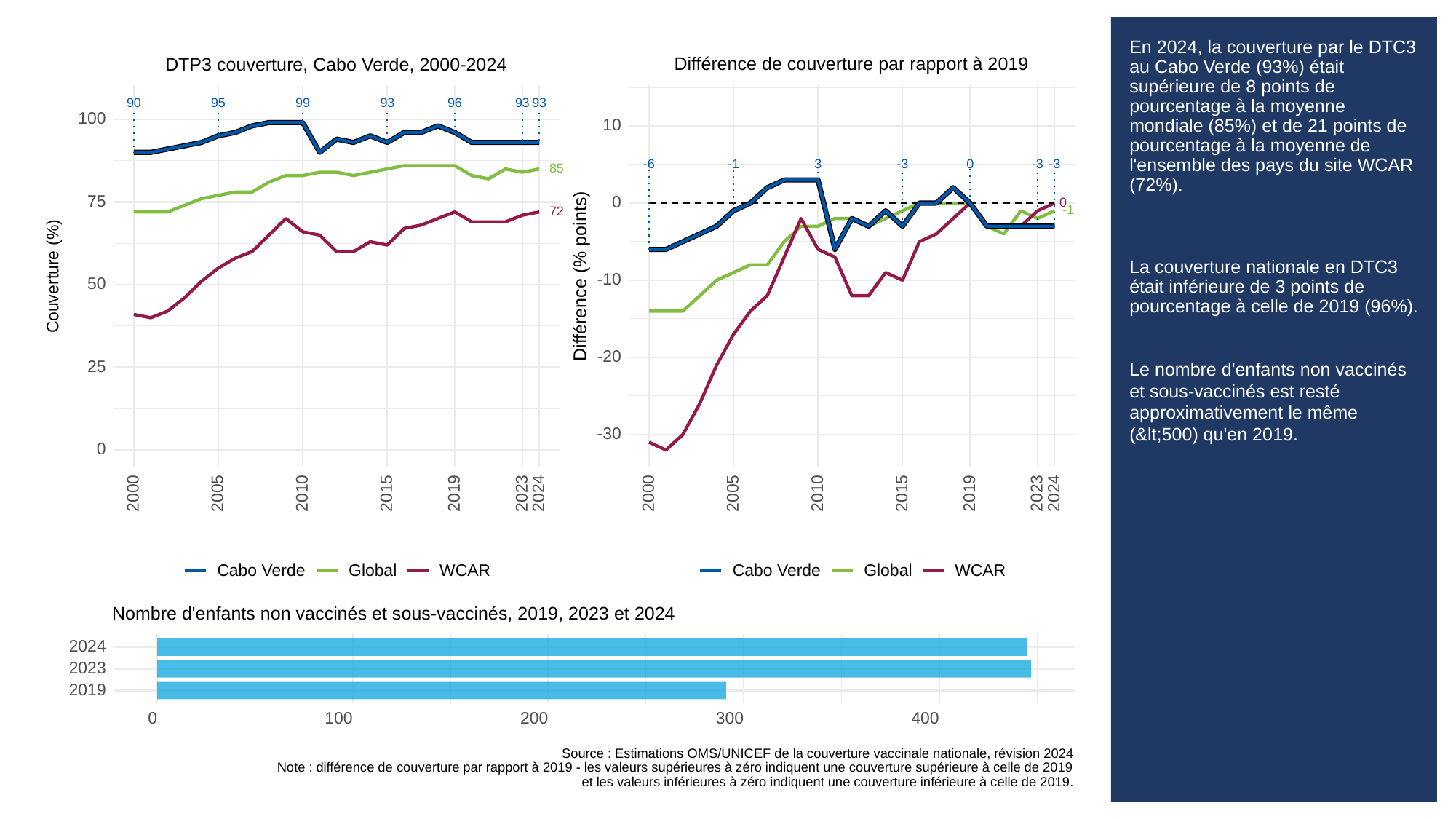

# En 2024, la couverture par le DTC3 au Cabo Verde (93%) était supérieure de 8 points de pourcentage à la moyenne mondiale (85%) et de 21 points de pourcentage à la moyenne de l'ensemble des pays du site WCAR (72%).

La couverture nationale en DTC3 était inférieure de 3 points de pourcentage à celle de 2019 (96%).

Le nombre d'enfants non vaccinés et sous-vaccinés est resté approximativement le même (&lt;500) qu'en 2019.

Différence de couverture par rapport à 2019
DTP3 couverture, Cabo Verde, 2000-2024

93
93
93
90
95
99
96

100

10

3
-3
-3
-3
-6
0
-1

85

75
0
0

-1
72

Différence (% points)
Couverture (%)
-10
50

-20

25

-30

0

2023
2023
2000
2005
2010
2015
2019
2024
2000
2005
2010
2015
2019
2024
Cabo Verde
Global
WCAR
Cabo Verde
Global
WCAR

Nombre d'enfants non vaccinés et sous-vaccinés, 2019, 2023 et 2024

2024

2023

2019

300
0
100
200
400
Source : Estimations OMS/UNICEF de la couverture vaccinale nationale, révision 2024
Note : différence de couverture par rapport à 2019 - les valeurs supérieures à zéro indiquent une couverture supérieure à celle de 2019
et les valeurs inférieures à zéro indiquent une couverture inférieure à celle de 2019.